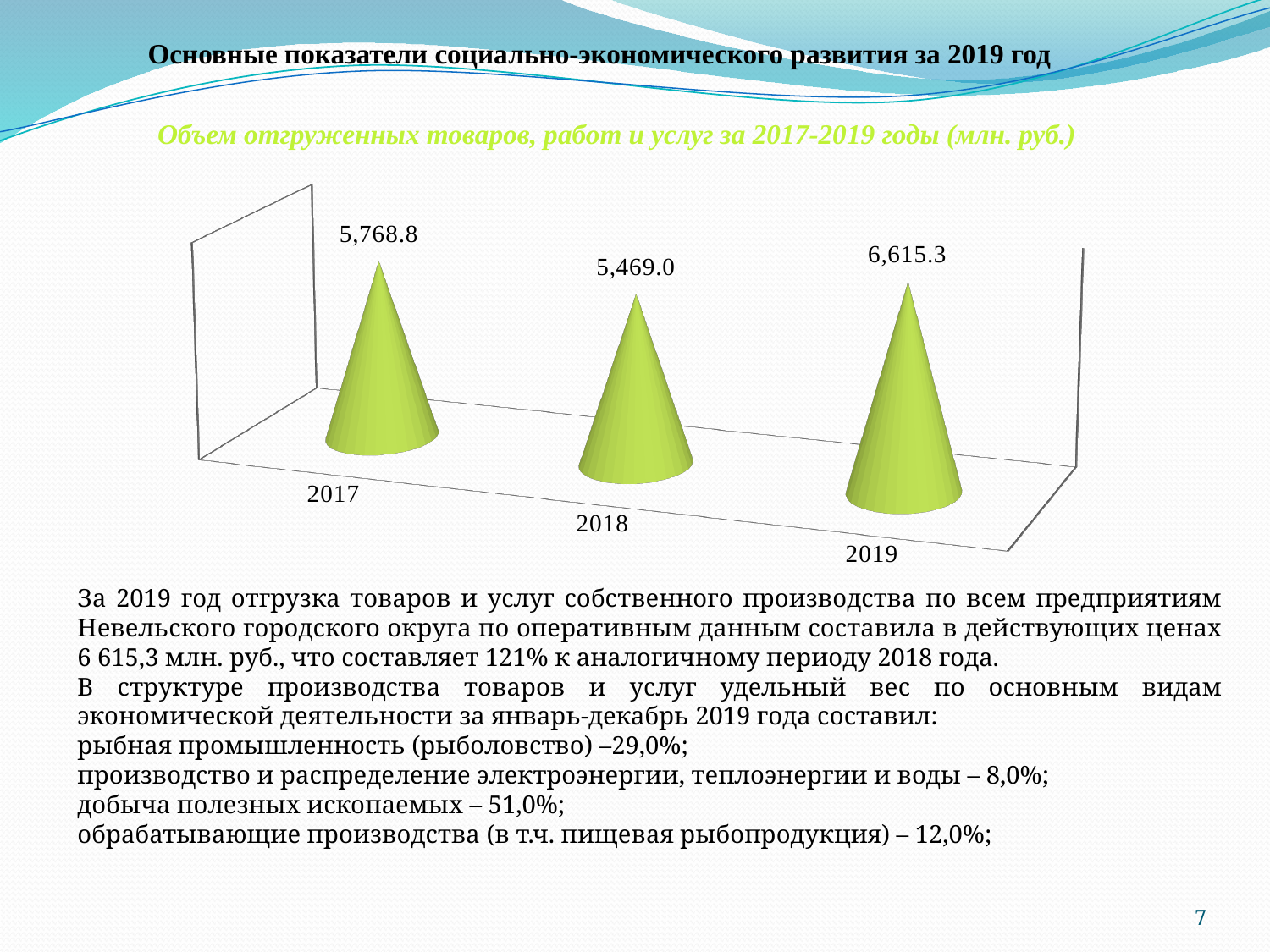

Основные показатели социально-экономического развития за 2019 год
Объем отгруженных товаров, работ и услуг за 2017-2019 годы (млн. руб.)

[unsupported chart]

За 2019 год отгрузка товаров и услуг собственного производства по всем предприятиям Невельского городского округа по оперативным данным составила в действующих ценах 6 615,3 млн. руб., что составляет 121% к аналогичному периоду 2018 года.
В структуре производства товаров и услуг удельный вес по основным видам экономической деятельности за январь-декабрь 2019 года составил:
рыбная промышленность (рыболовство) –29,0%;
производство и распределение электроэнергии, теплоэнергии и воды – 8,0%;
добыча полезных ископаемых – 51,0%;
обрабатывающие производства (в т.ч. пищевая рыбопродукция) – 12,0%;
7